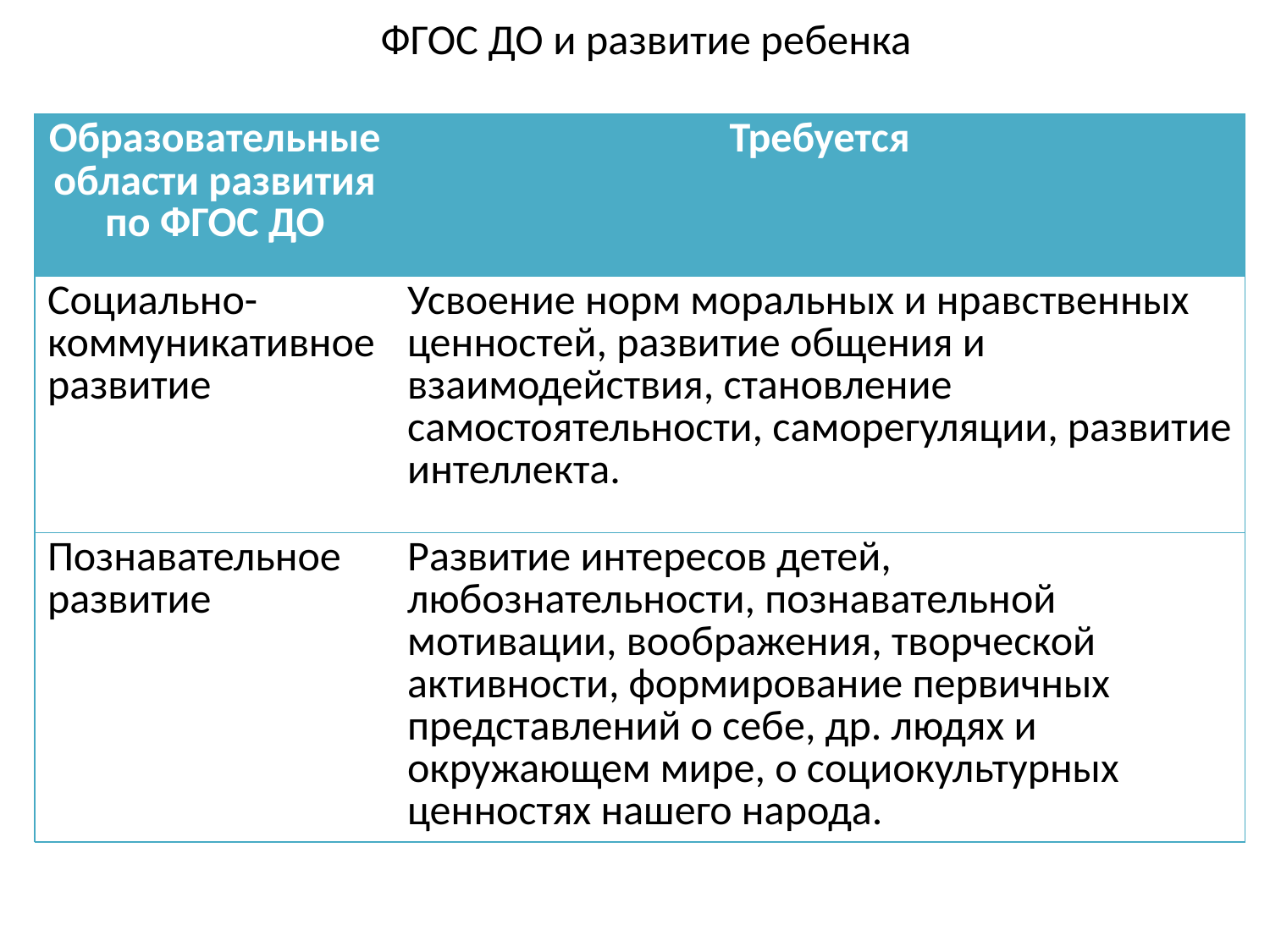

# ФГОС ДО и развитие ребенка
| Образовательные области развития по ФГОС ДО | Требуется |
| --- | --- |
| Социально-коммуникативное развитие | Усвоение норм моральных и нравственных ценностей, развитие общения и взаимодействия, становление самостоятельности, саморегуляции, развитие интеллекта. |
| Познавательное развитие | Развитие интересов детей, любознательности, познавательной мотивации, воображения, творческой активности, формирование первичных представлений о себе, др. людях и окружающем мире, о социокультурных ценностях нашего народа. |